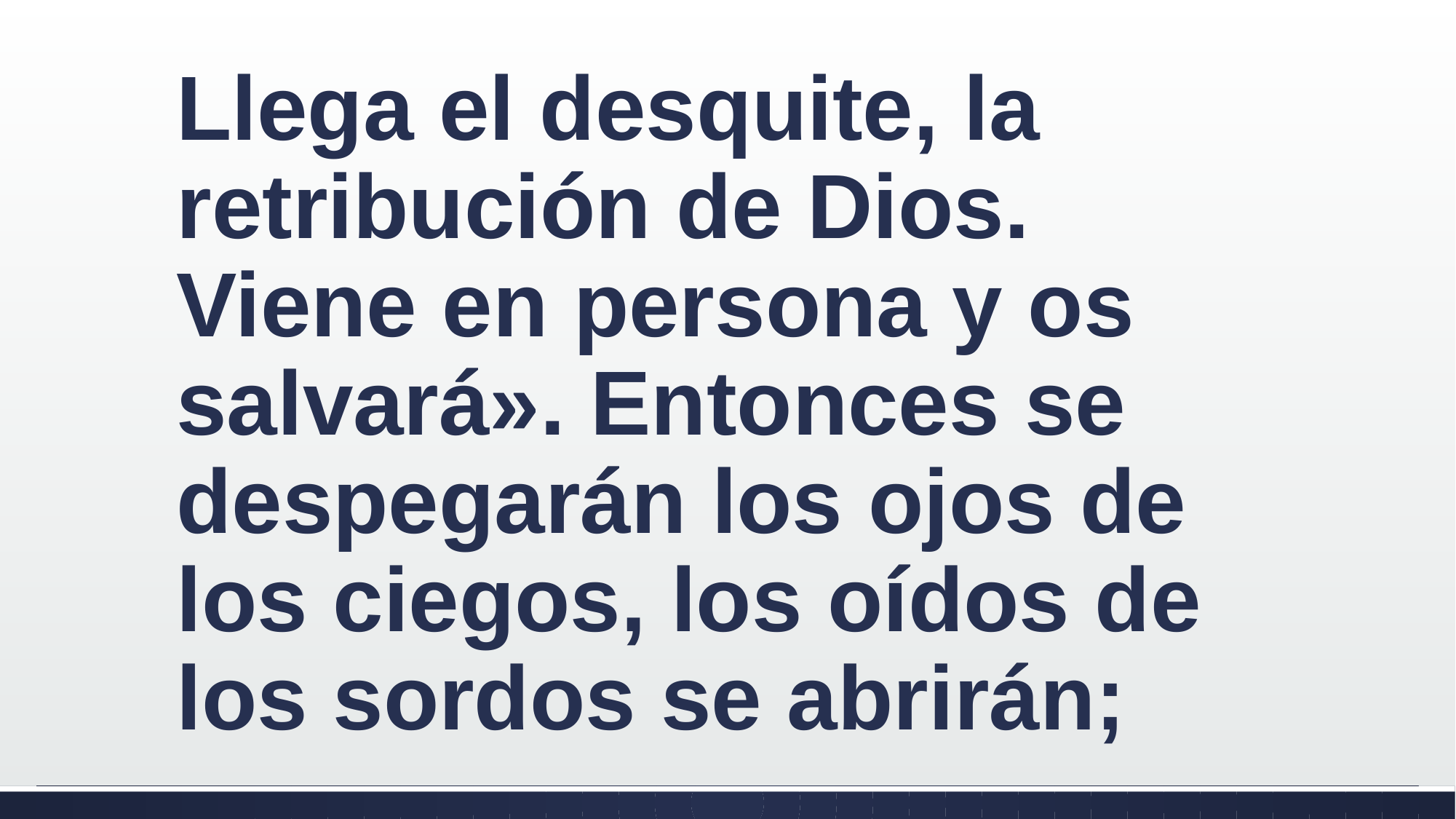

#
Llega el desquite, la retribución de Dios. Viene en persona y os salvará». Entonces se despegarán los ojos de los ciegos, los oídos de los sordos se abrirán;